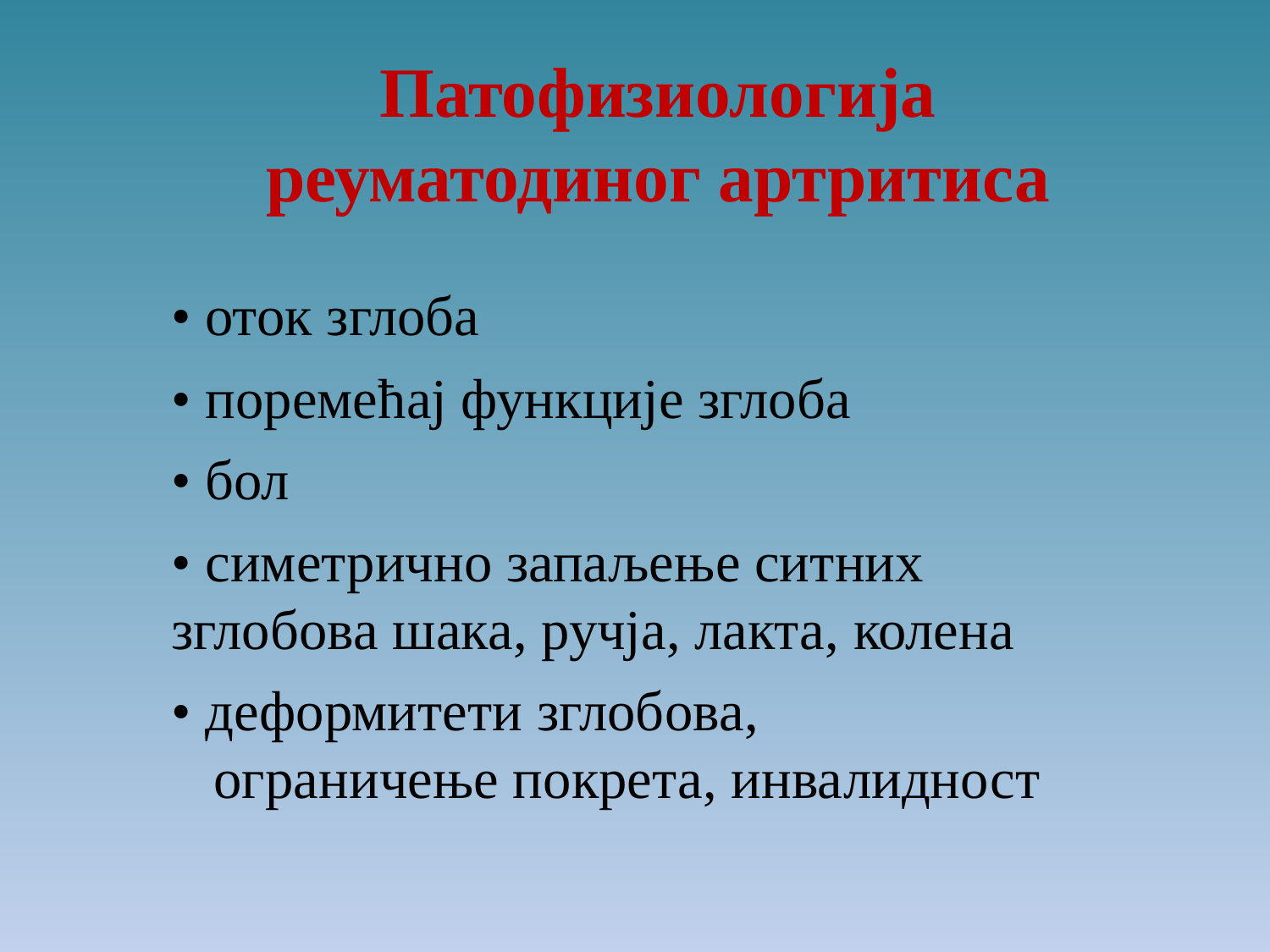

Патофизиологија
реуматодиног артритиса
• оток зглоба
• поремећај функције зглоба
• бол
• симетрично запаљење ситних
зглобова шака, ручја, лакта, колена
• деформитети зглобова,
ограничење покрета, инвалидност